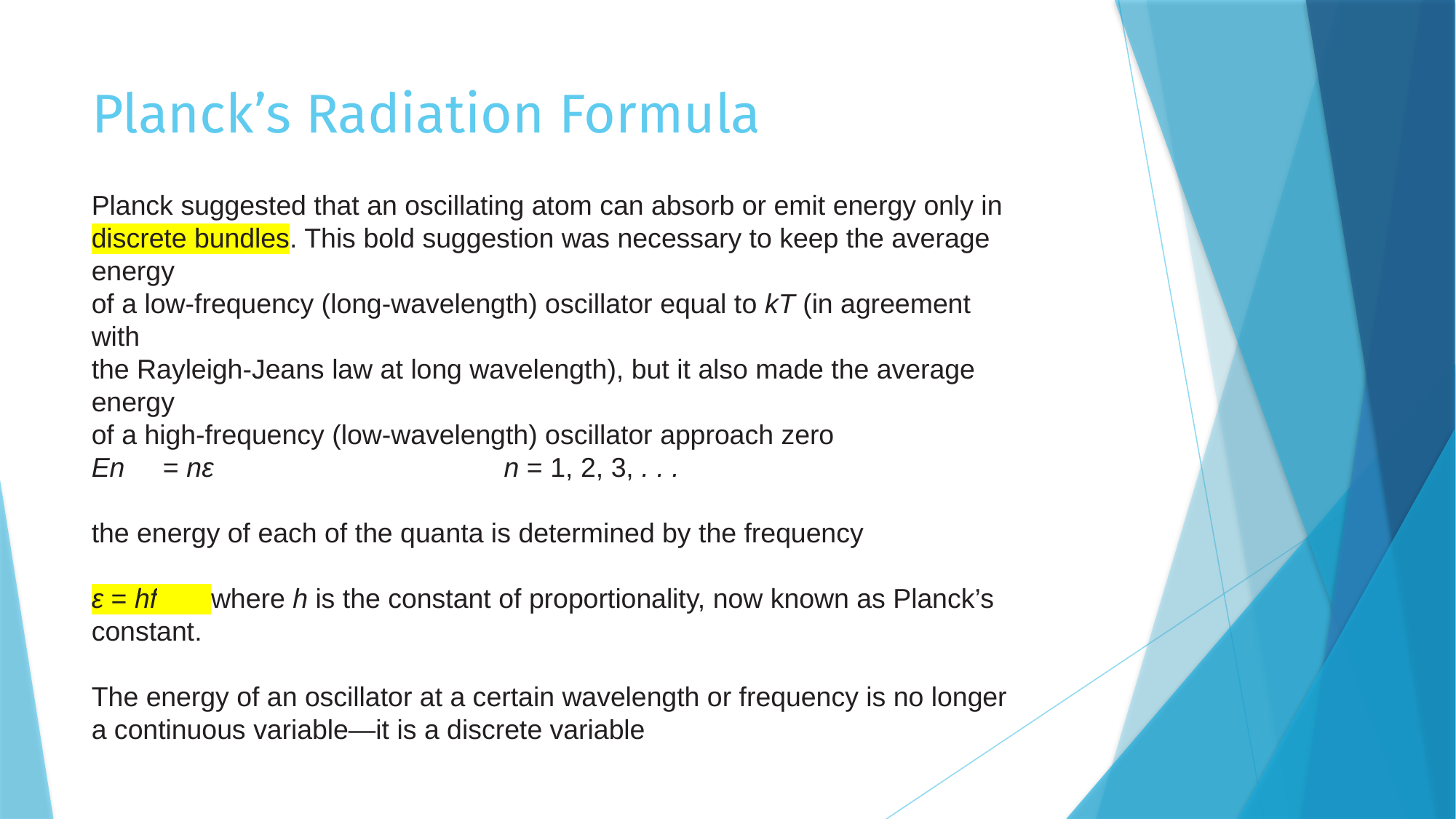

# Planck’s Radiation Formula
Planck suggested that an oscillating atom can absorb or emit energy only in
discrete bundles. This bold suggestion was necessary to keep the average energy
of a low-frequency (long-wavelength) oscillator equal to kT (in agreement with
the Rayleigh-Jeans law at long wavelength), but it also made the average energy
of a high-frequency (low-wavelength) oscillator approach zero
En     = nε                                      n = 1, 2, 3, . . .

the energy of each of the quanta is determined by the frequency

ε = hf       where h is the constant of proportionality, now known as Planck’s constant.

The energy of an oscillator at a certain wavelength or frequency is no longer a continuous variable—it is a discrete variable